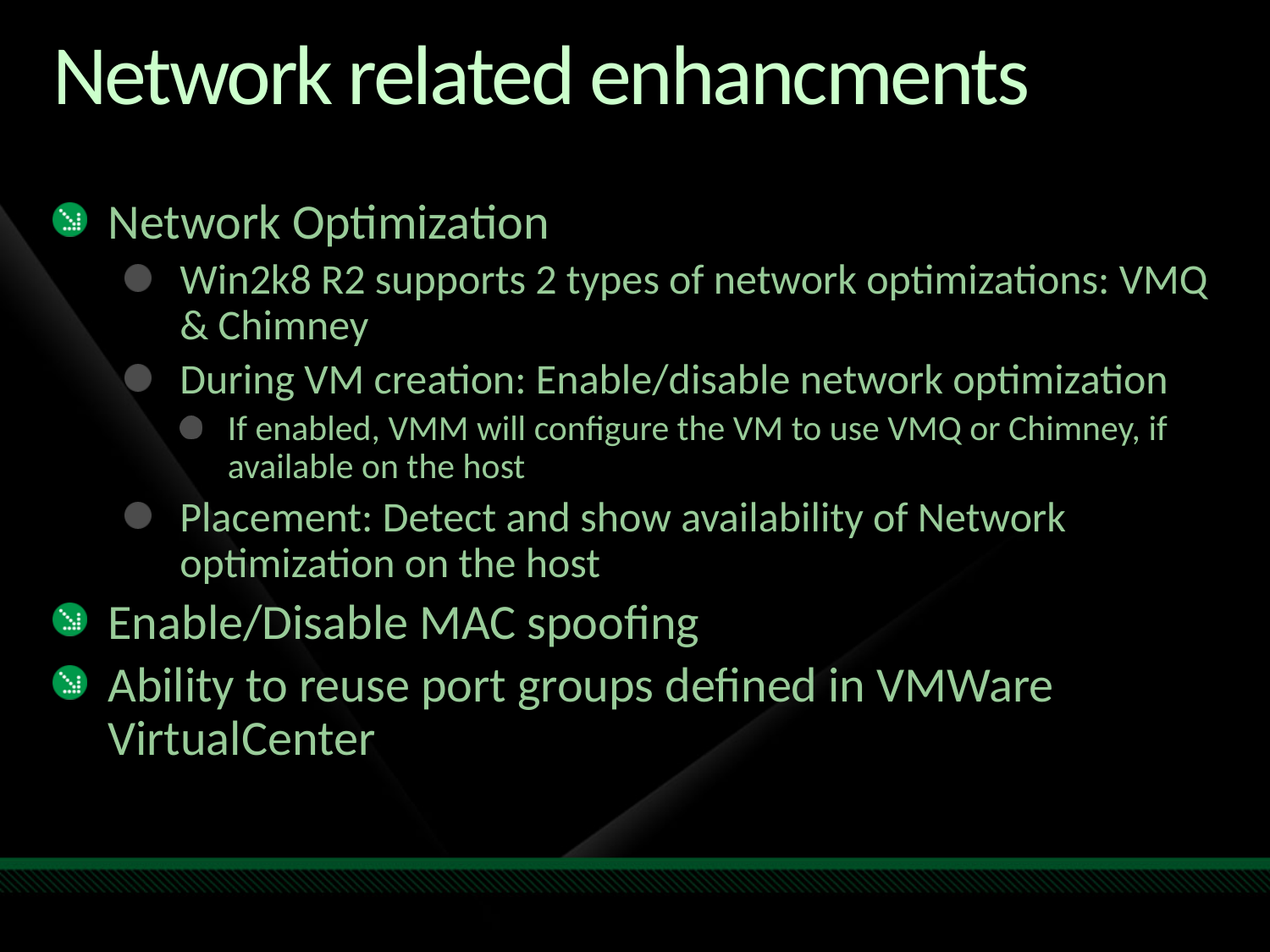

# Network related enhancments
Network Optimization
Win2k8 R2 supports 2 types of network optimizations: VMQ & Chimney
During VM creation: Enable/disable network optimization
If enabled, VMM will configure the VM to use VMQ or Chimney, if available on the host
Placement: Detect and show availability of Network optimization on the host
Enable/Disable MAC spoofing
Ability to reuse port groups defined in VMWare VirtualCenter